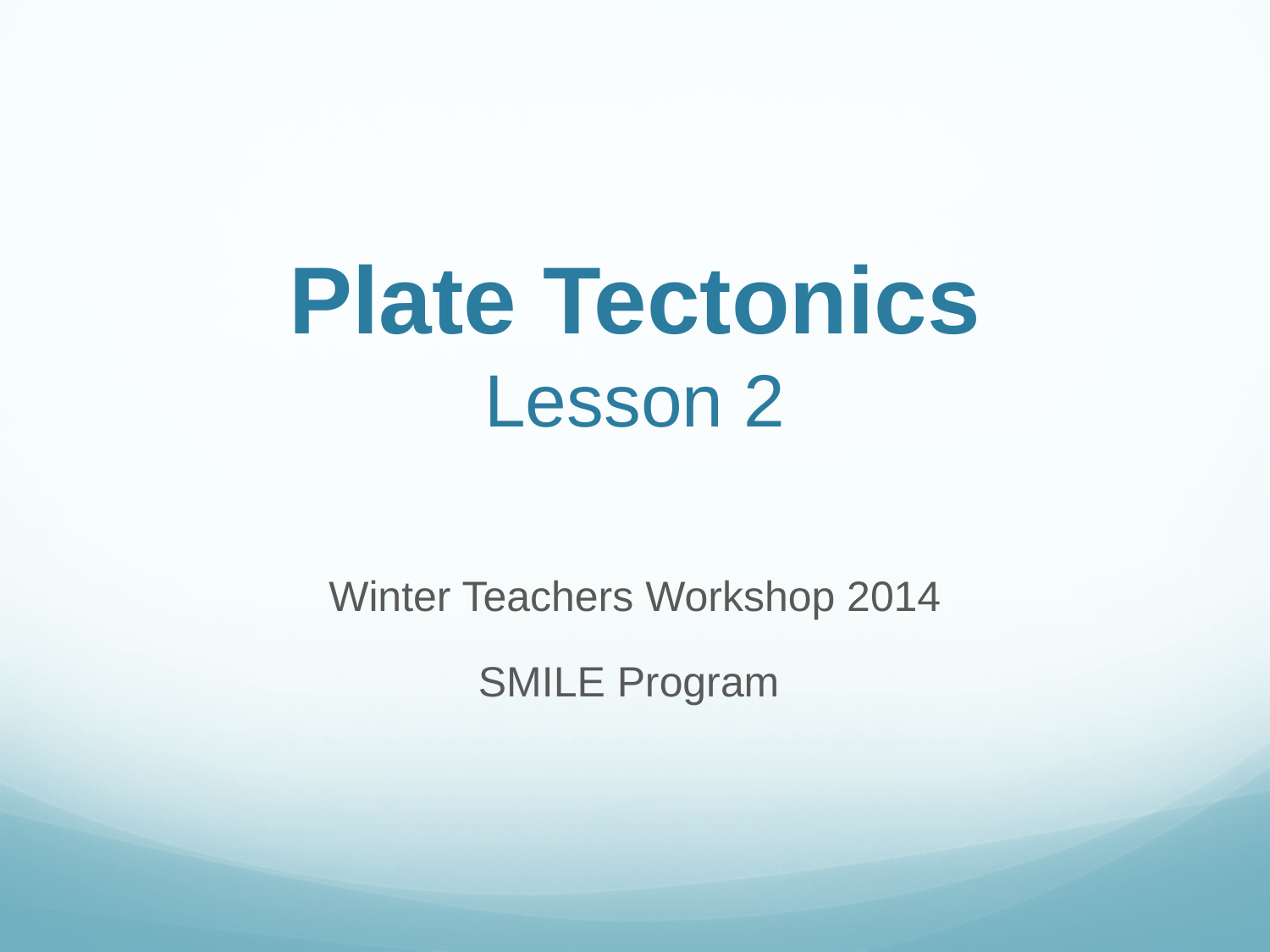

# Plate Tectonics Lesson 2
Winter Teachers Workshop 2014
SMILE Program